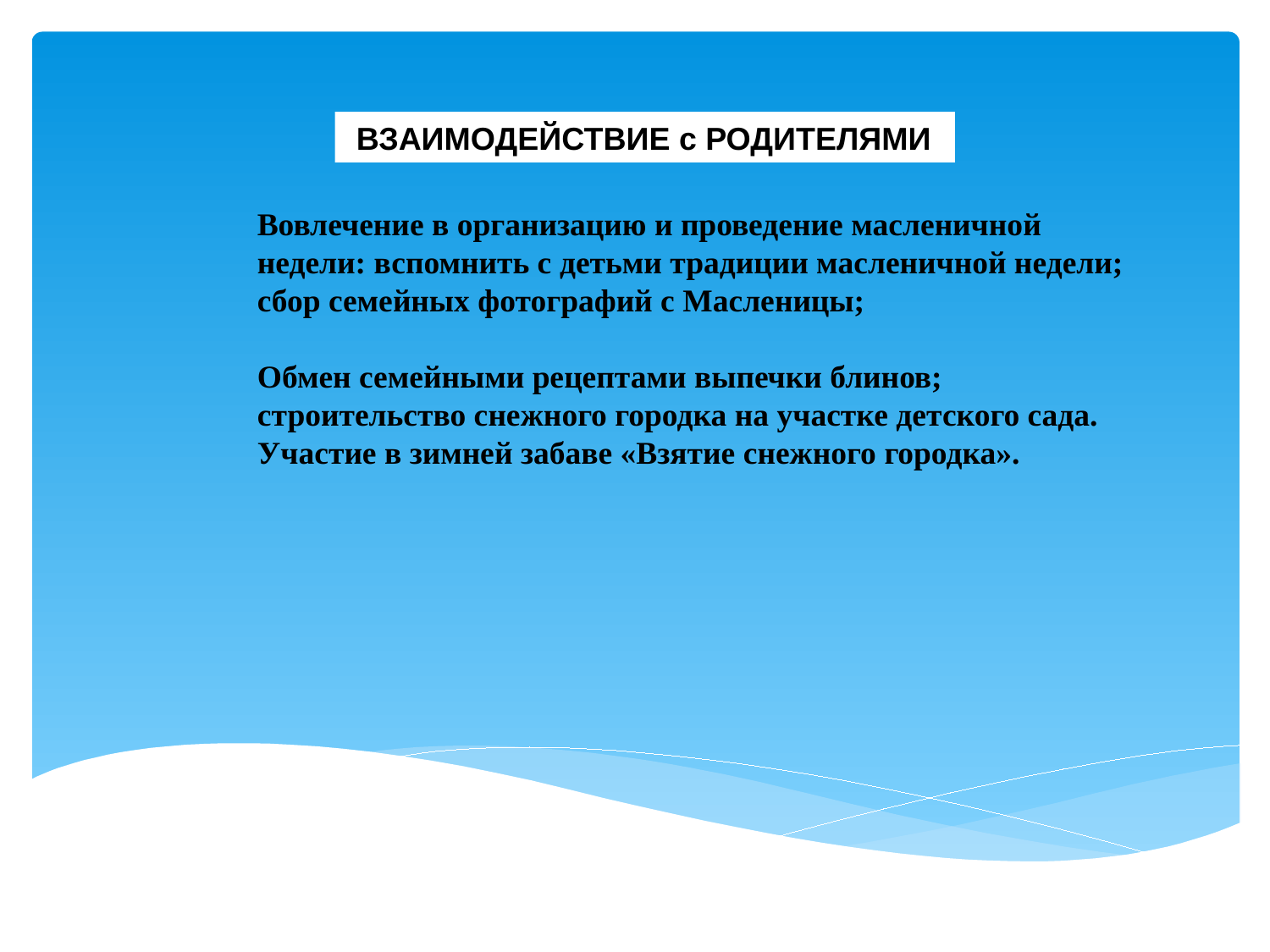

ВЗАИМОДЕЙСТВИЕ с РОДИТЕЛЯМИ
Вовлечение в организацию и проведение масленичной недели: вспомнить с детьми традиции масленичной недели; сбор семейных фотографий с Масленицы;

Обмен семейными рецептами выпечки блинов; строительство снежного городка на участке детского сада. Участие в зимней забаве «Взятие снежного городка».